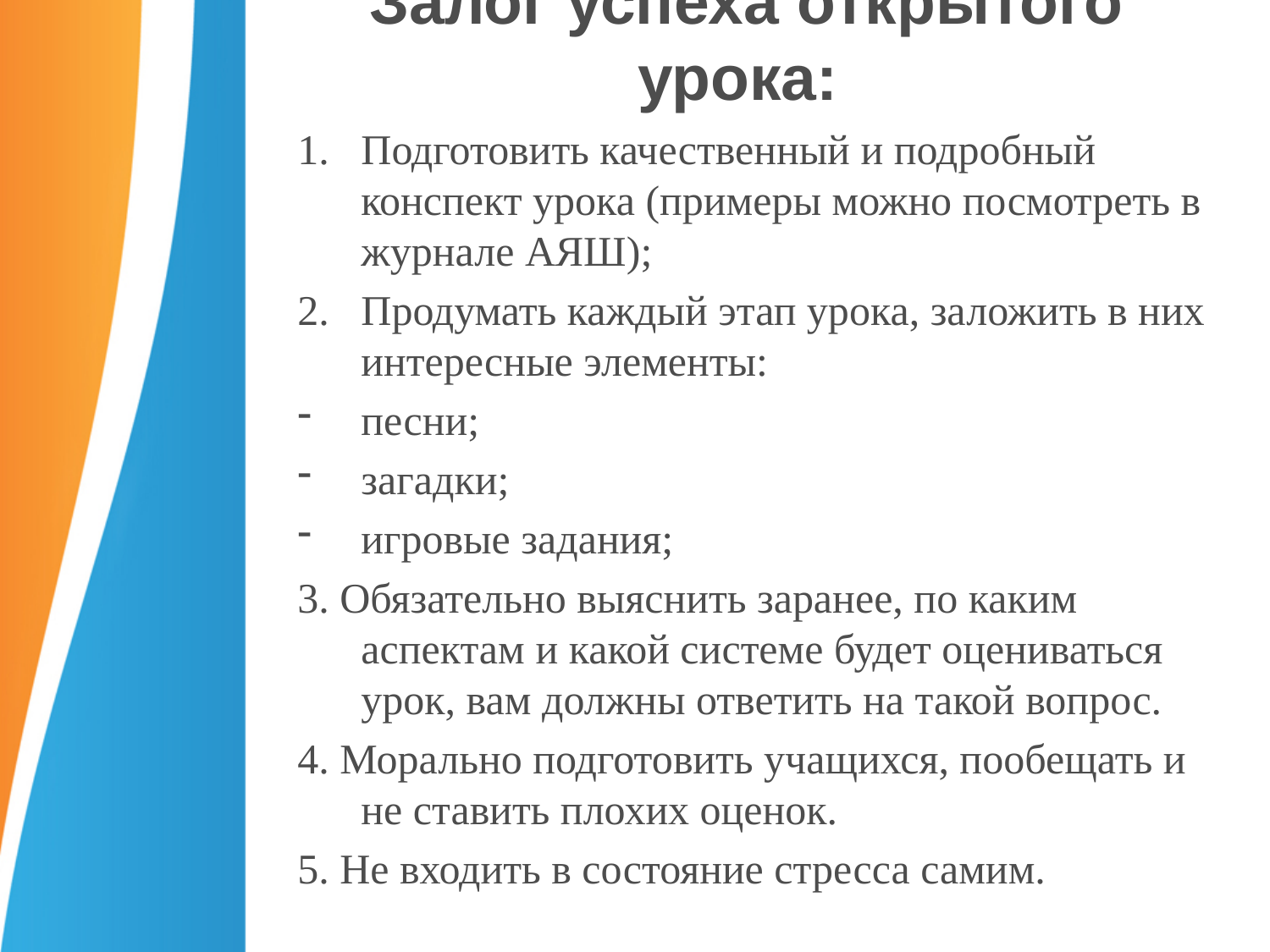

# Залог успеха открытого урока:
Подготовить качественный и подробный конспект урока (примеры можно посмотреть в журнале АЯШ);
Продумать каждый этап урока, заложить в них интересные элементы:
песни;
загадки;
игровые задания;
3. Обязательно выяснить заранее, по каким аспектам и какой системе будет оцениваться урок, вам должны ответить на такой вопрос.
4. Морально подготовить учащихся, пообещать и не ставить плохих оценок.
5. Не входить в состояние стресса самим.